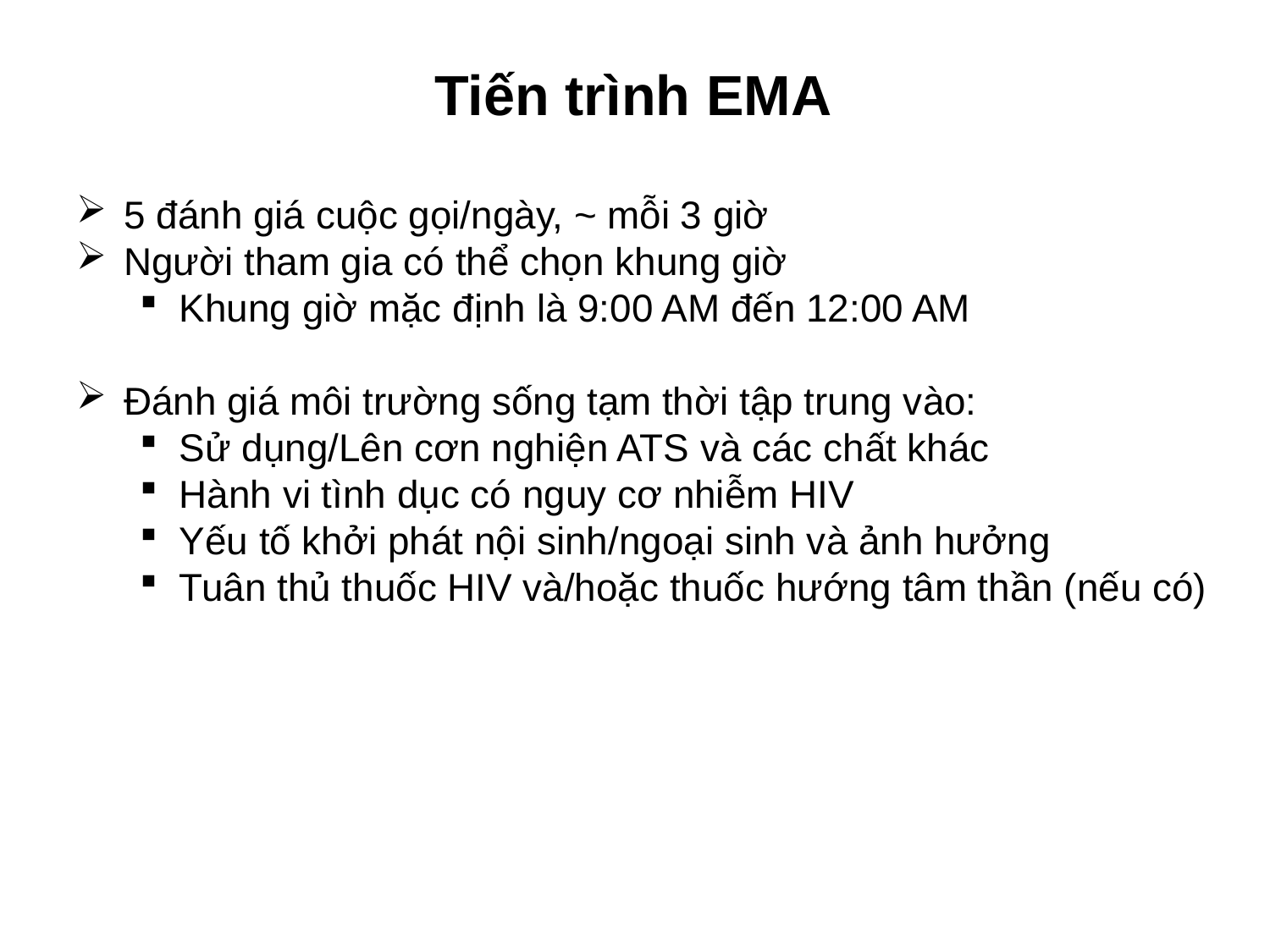

# Tiến trình EMA
5 đánh giá cuộc gọi/ngày, ~ mỗi 3 giờ
Người tham gia có thể chọn khung giờ
Khung giờ mặc định là 9:00 AM đến 12:00 AM

Đánh giá môi trường sống tạm thời tập trung vào:
Sử dụng/Lên cơn nghiện ATS và các chất khác
Hành vi tình dục có nguy cơ nhiễm HIV
Yếu tố khởi phát nội sinh/ngoại sinh và ảnh hưởng
Tuân thủ thuốc HIV và/hoặc thuốc hướng tâm thần (nếu có)